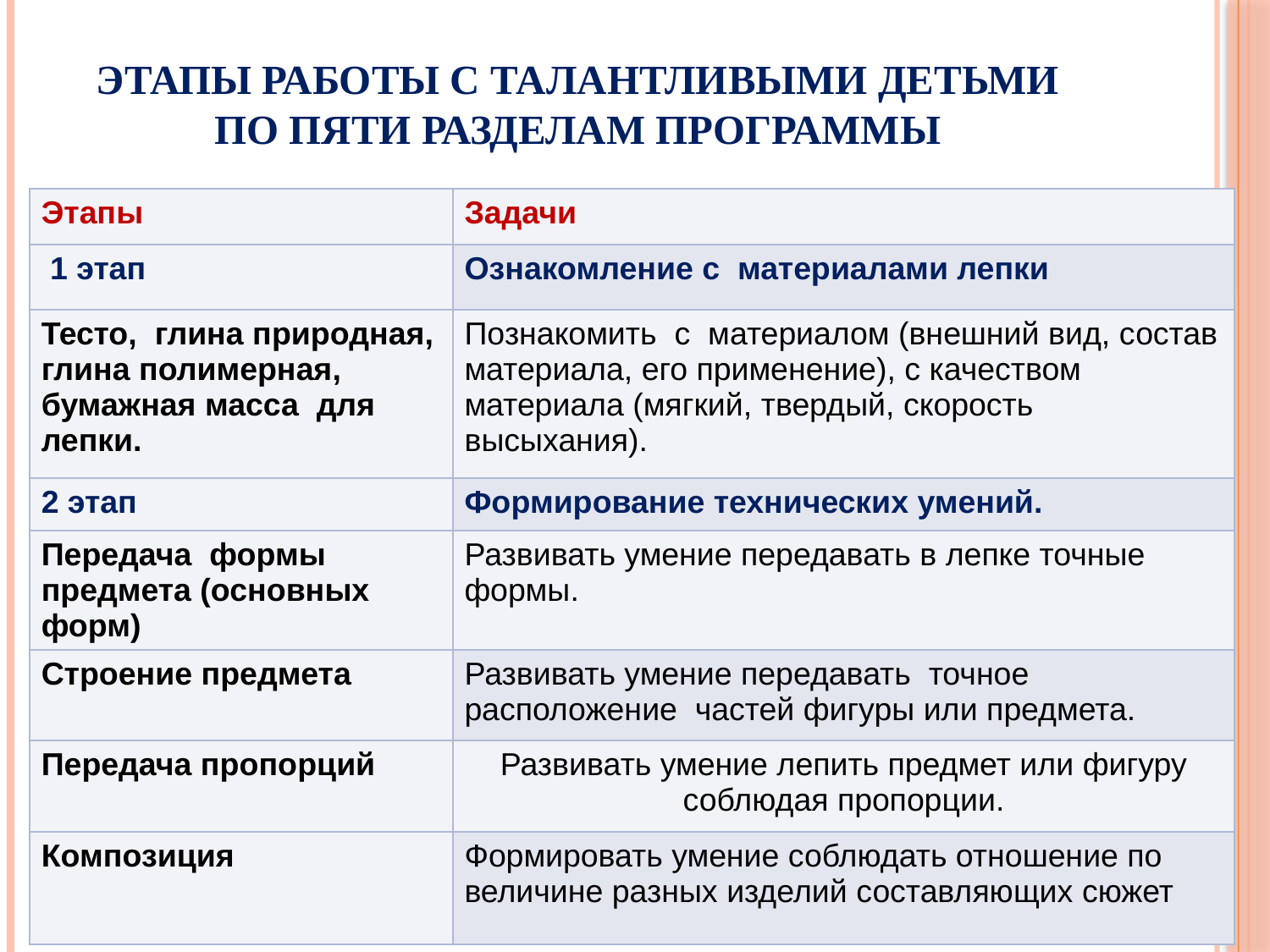

# Этапы работы с талантливыми детьми по пяти разделам программы
| Этапы | Задачи |
| --- | --- |
| 1 этап | Ознакомление с материалами лепки |
| Тесто, глина природная, глина полимерная, бумажная масса для лепки. | Познакомить с материалом (внешний вид, состав материала, его применение), с качеством материала (мягкий, твердый, скорость высыхания). |
| 2 этап | Формирование технических умений. |
| Передача формы предмета (основных форм) | Развивать умение передавать в лепке точные формы. |
| Строение предмета | Развивать умение передавать точное расположение частей фигуры или предмета. |
| Передача пропорций | Развивать умение лепить предмет или фигуру соблюдая пропорции. |
| Композиция | Формировать умение соблюдать отношение по величине разных изделий составляющих сюжет |